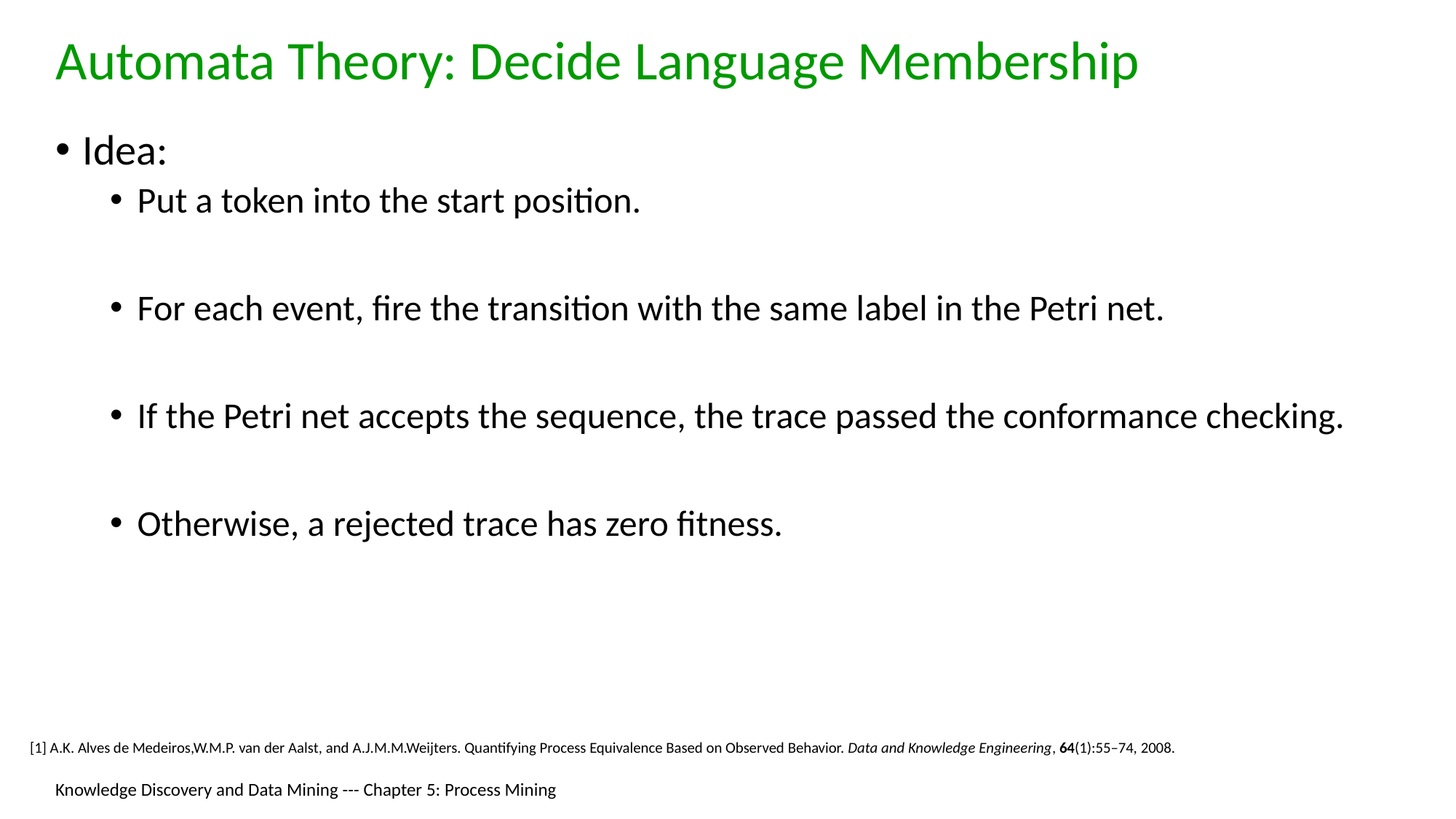

# Automata Theory: Decide Language Membership
Idea:
Put a token into the start position.

For each event, fire the transition with the same label in the Petri net.

If the Petri net accepts the sequence, the trace passed the conformance checking.

Otherwise, a rejected trace has zero fitness.
[1] A.K. Alves de Medeiros,W.M.P. van der Aalst, and A.J.M.M.Weijters. Quantifying Process Equivalence Based on Observed Behavior. Data and Knowledge Engineering, 64(1):55–74, 2008.
Knowledge Discovery and Data Mining --- Chapter 5: Process Mining
71